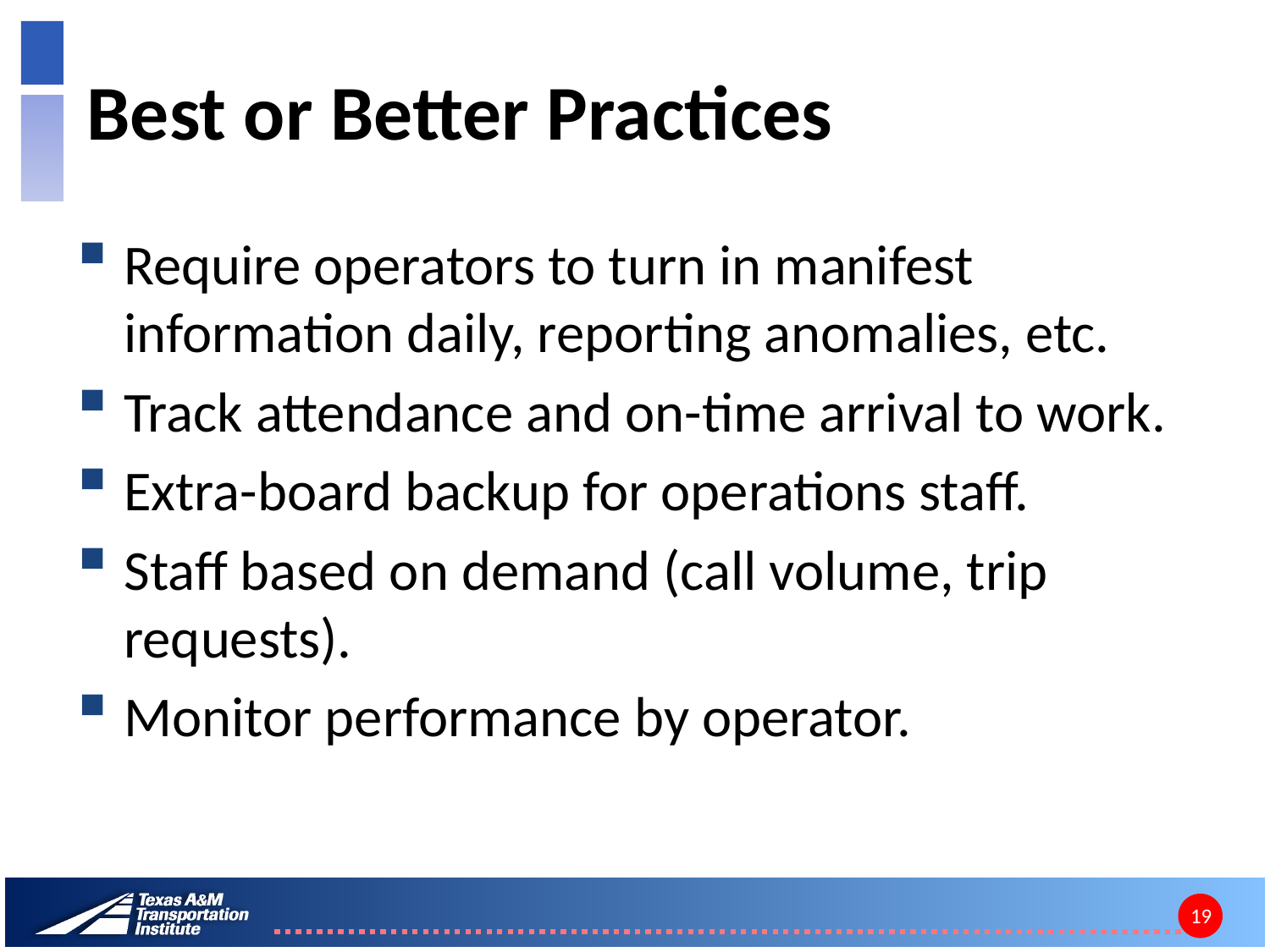

# Best or Better Practices
Require operators to turn in manifest information daily, reporting anomalies, etc.
Track attendance and on-time arrival to work.
Extra-board backup for operations staff.
Staff based on demand (call volume, trip requests).
Monitor performance by operator.
19